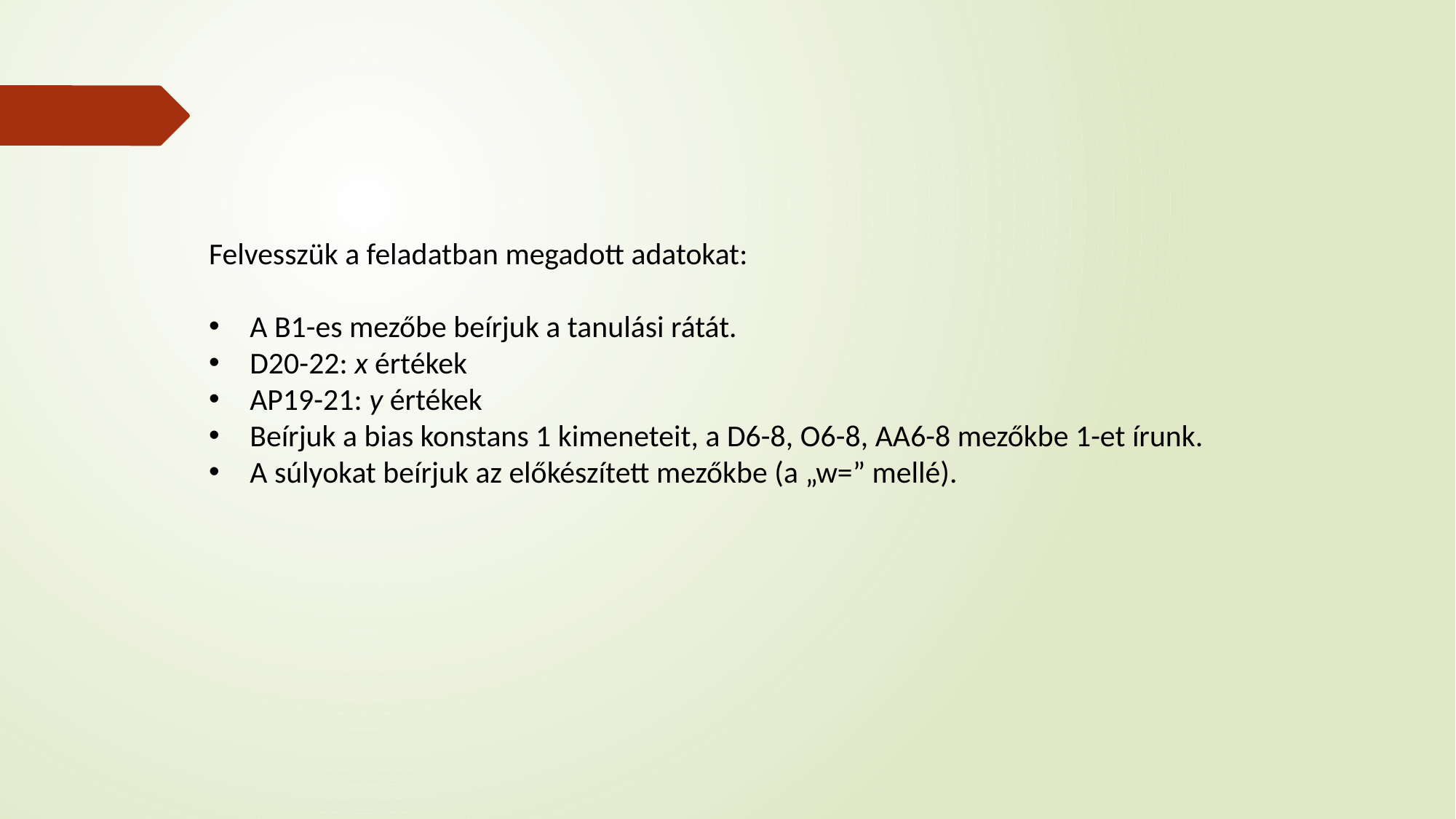

Felvesszük a feladatban megadott adatokat:

A B1-es mezőbe beírjuk a tanulási rátát.
D20-22: x értékek
AP19-21: y értékek
Beírjuk a bias konstans 1 kimeneteit, a D6-8, O6-8, AA6-8 mezőkbe 1-et írunk.
A súlyokat beírjuk az előkészített mezőkbe (a „w=” mellé).